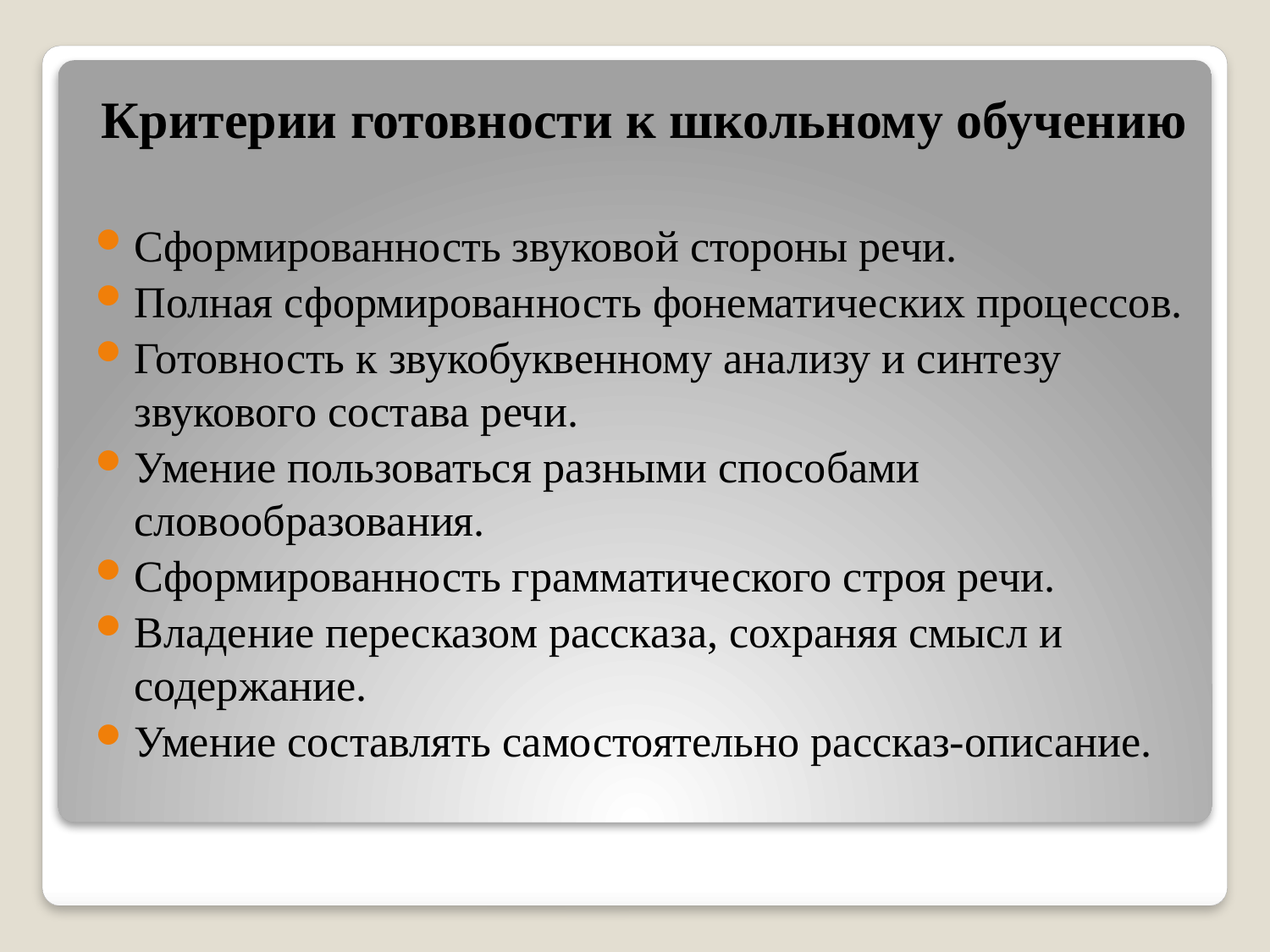

Критерии готовности к школьному обучению

Сформированность звуковой стороны речи.
Полная сформированность фонематических процессов.
Готовность к звукобуквенному анализу и синтезу звукового состава речи.
Умение пользоваться разными способами словообразования.
Сформированность грамматического строя речи.
Владение пересказом рассказа, сохраняя смысл и содержание.
Умение составлять самостоятельно рассказ-описание.